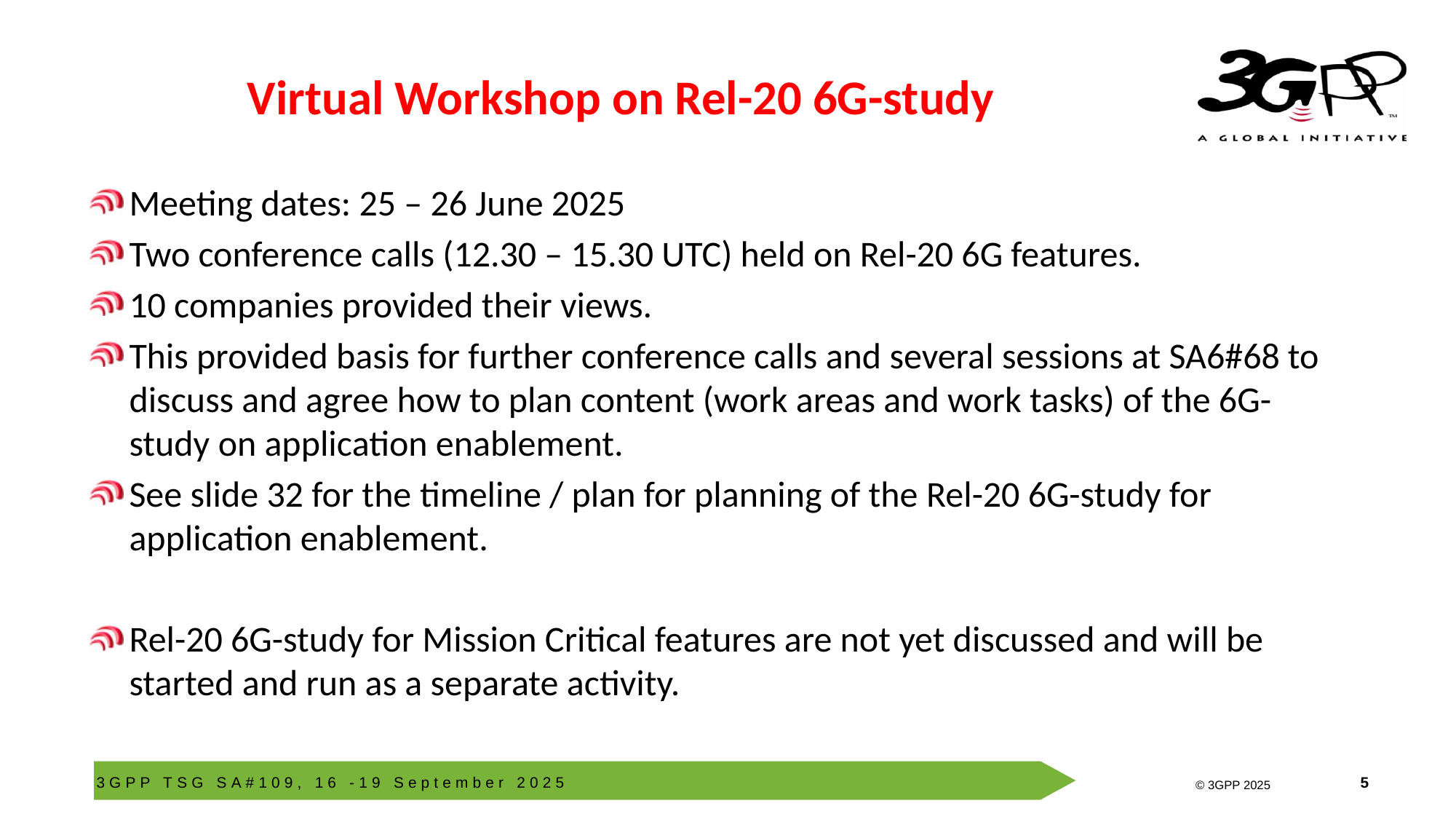

# Virtual Workshop on Rel-20 6G-study
Meeting dates: 25 – 26 June 2025
Two conference calls (12.30 – 15.30 UTC) held on Rel-20 6G features.
10 companies provided their views.
This provided basis for further conference calls and several sessions at SA6#68 to discuss and agree how to plan content (work areas and work tasks) of the 6G-study on application enablement.
See slide 32 for the timeline / plan for planning of the Rel-20 6G-study for application enablement.

Rel-20 6G-study for Mission Critical features are not yet discussed and will be started and run as a separate activity.